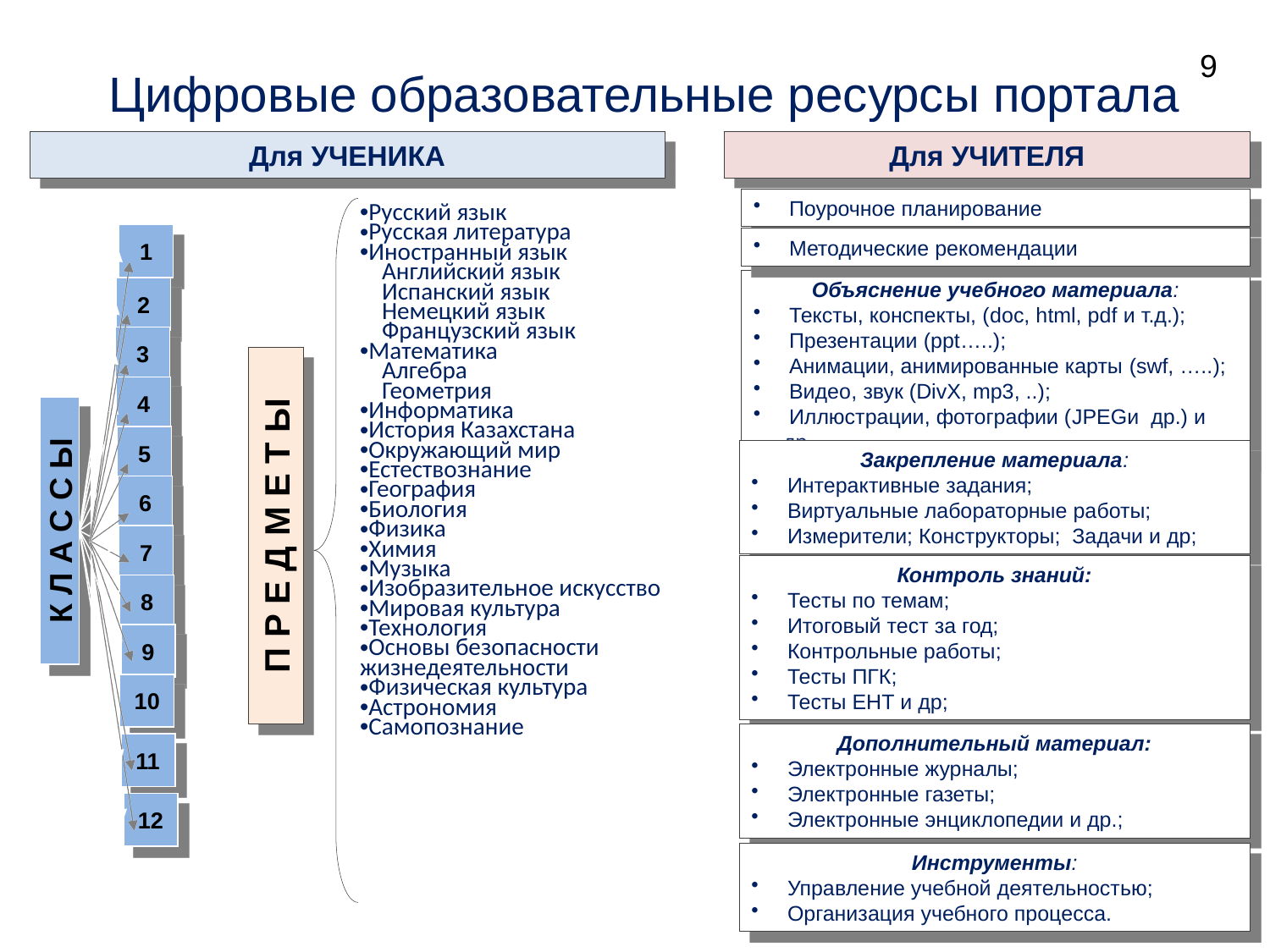

9
Цифровые образовательные ресурсы портала
Для УЧЕНИКА
Для УЧИТЕЛЯ
 Поурочное планирование

| Русский язык Русская литература Иностранный язык     Английский язык     Испанский язык     Немецкий язык     Французский язык Математика     Алгебра     Геометрия Информатика История Казахстана Окружающий мир Естествознание География Биология Физика Химия Музыка Изобразительное искусство Мировая культура Технология Основы безопасности жизнедеятельности Физическая культура Астрономия Самопознание |
| --- |
1
 Методические рекомендации
Объяснение учебного материала:
 Тексты, конспекты, (doc, html, pdf и т.д.);
 Презентации (ppt…..);
 Анимации, анимированные карты (swf, …..);
 Видео, звук (DivX, mp3, ..);
 Иллюстрации, фотографии (JPEGи  др.) и др.
2
3
4
5
Закрепление материала:
 Интерактивные задания;
 Виртуальные лабораторные работы;
 Измерители; Конструкторы;  Задачи и др;
6
П Р Е Д М Е Т Ы
К Л А С С Ы
7
Контроль знаний:
 Тесты по темам;
 Итоговый тест за год;
 Контрольные работы;
 Тесты ПГК;
 Тесты ЕНТ и др;
8
9
10
Дополнительный материал:
 Электронные журналы;
 Электронные газеты;
 Электронные энциклопедии и др.;
11
12
Инструменты:
 Управление учебной деятельностью;
 Организация учебного процесса.